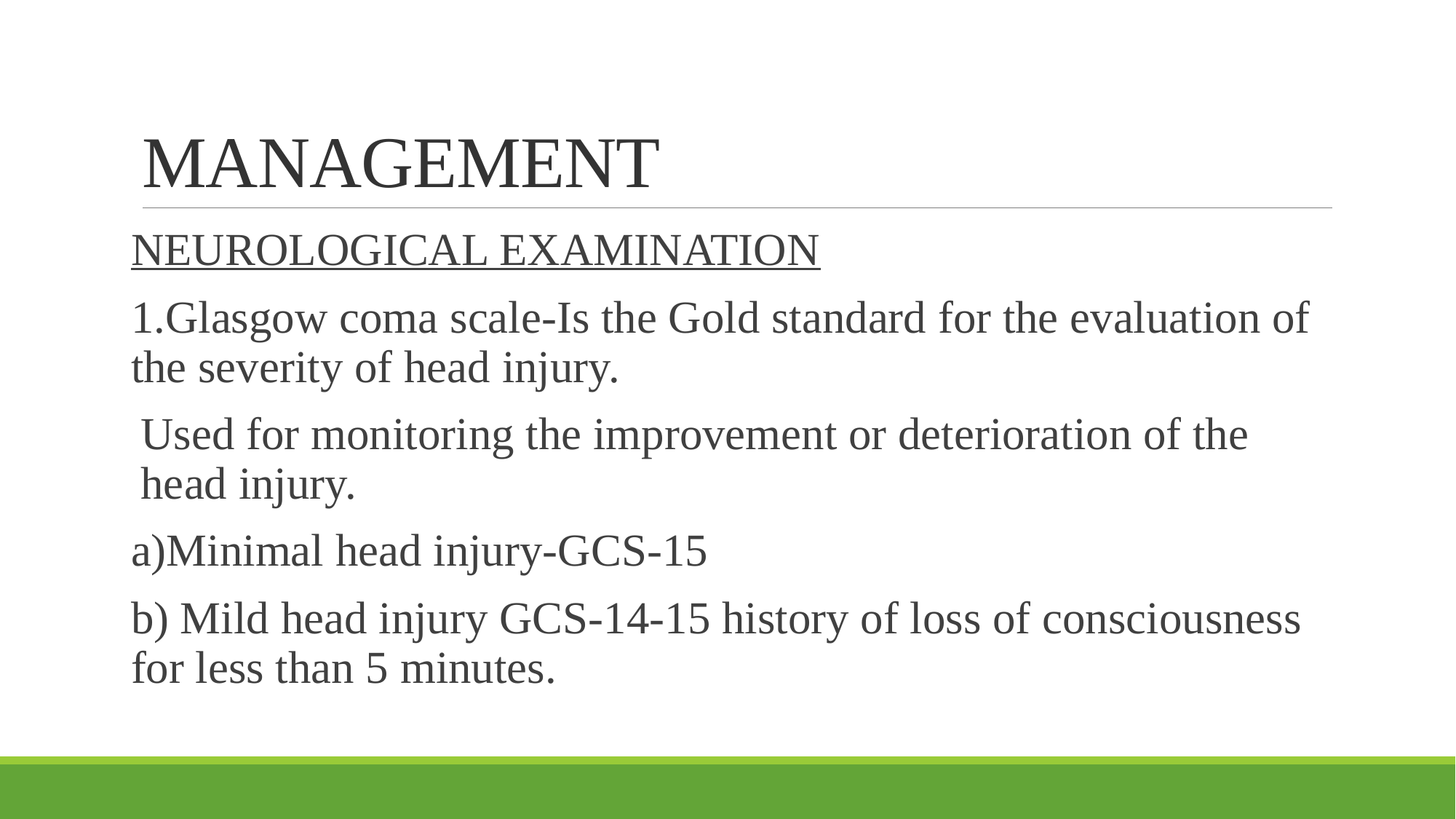

# MANAGEMENT
NEUROLOGICAL EXAMINATION
1.Glasgow coma scale-Is the Gold standard for the evaluation of the severity of head injury.
Used for monitoring the improvement or deterioration of the head injury.
a)Minimal head injury-GCS-15
b) Mild head injury GCS-14-15 history of loss of consciousness for less than 5 minutes.